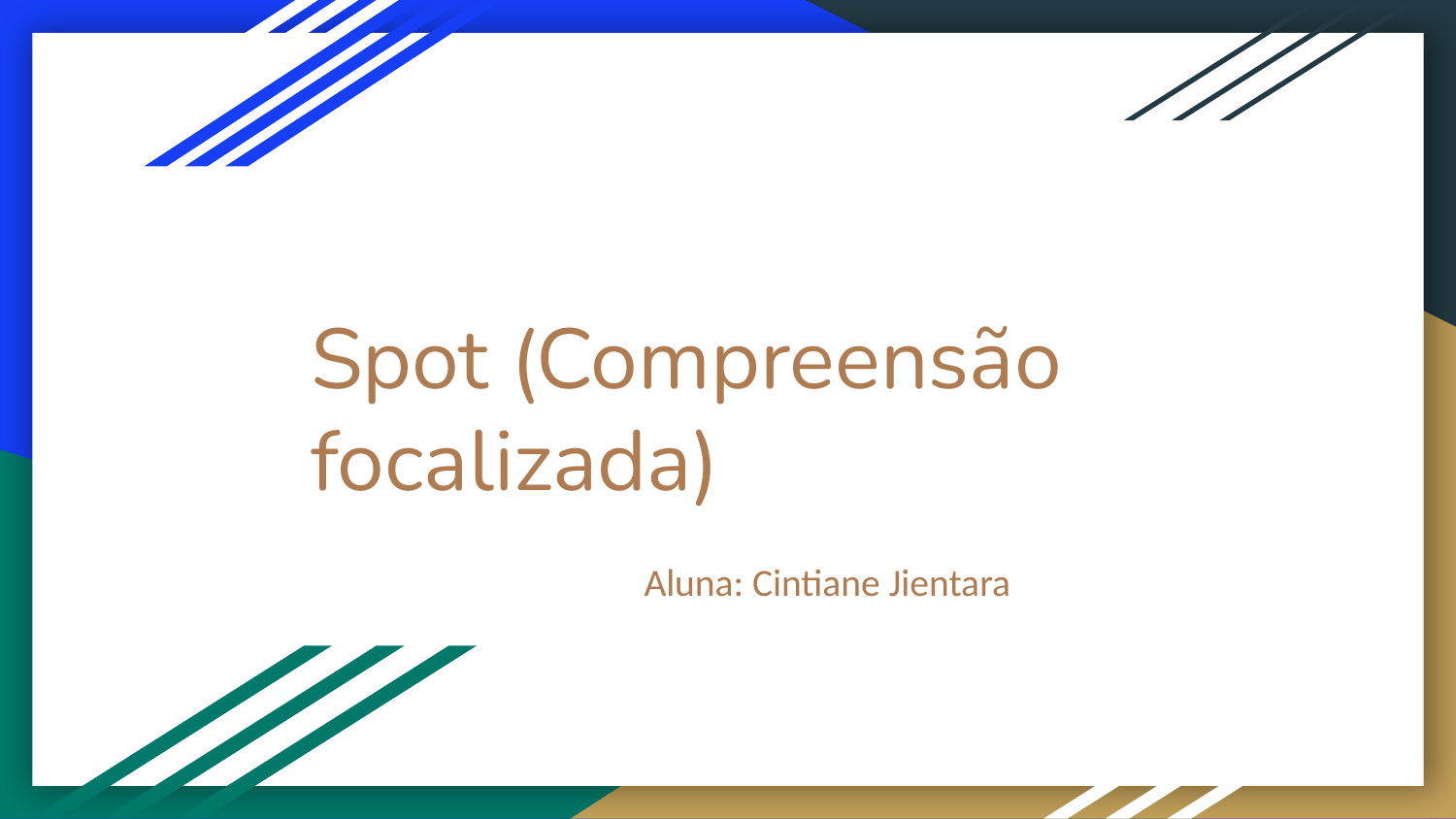

# Spot (Compreensão focalizada)
Aluna: Cintiane Jientara